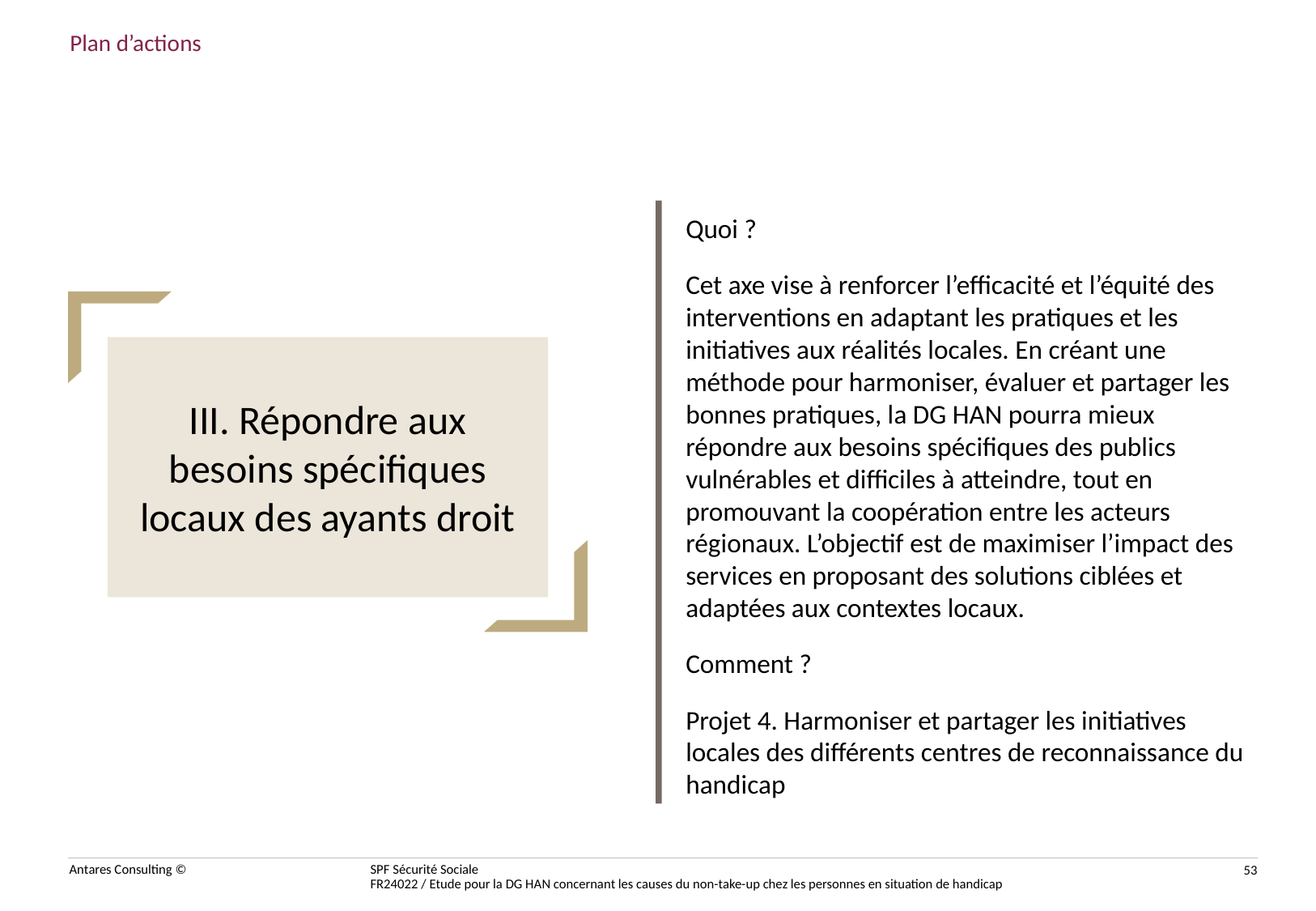

Plan d’actions

Quoi ?
Cet axe vise à renforcer l’efficacité et l’équité des interventions en adaptant les pratiques et les initiatives aux réalités locales. En créant une méthode pour harmoniser, évaluer et partager les bonnes pratiques, la DG HAN pourra mieux répondre aux besoins spécifiques des publics vulnérables et difficiles à atteindre, tout en promouvant la coopération entre les acteurs régionaux. L’objectif est de maximiser l’impact des services en proposant des solutions ciblées et adaptées aux contextes locaux.
Comment ?
Projet 4. Harmoniser et partager les initiatives
locales des différents centres de reconnaissance du handicap

III. Répondre aux besoins spécifiques locaux des ayants droit